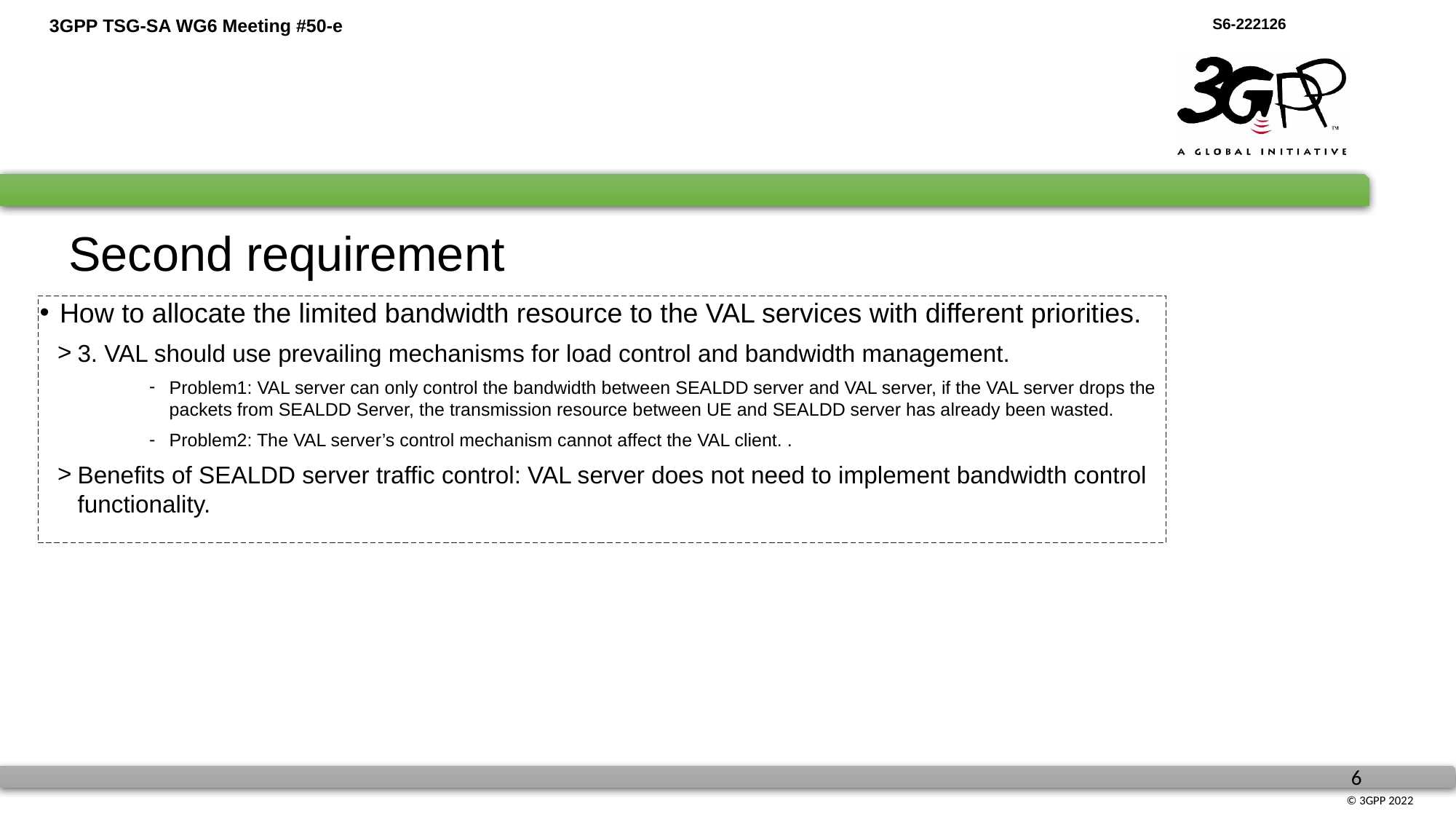

Second requirement
How to allocate the limited bandwidth resource to the VAL services with different priorities.
3. VAL should use prevailing mechanisms for load control and bandwidth management.
Problem1: VAL server can only control the bandwidth between SEALDD server and VAL server, if the VAL server drops the packets from SEALDD Server, the transmission resource between UE and SEALDD server has already been wasted.
Problem2: The VAL server’s control mechanism cannot affect the VAL client. .
Benefits of SEALDD server traffic control: VAL server does not need to implement bandwidth control functionality.